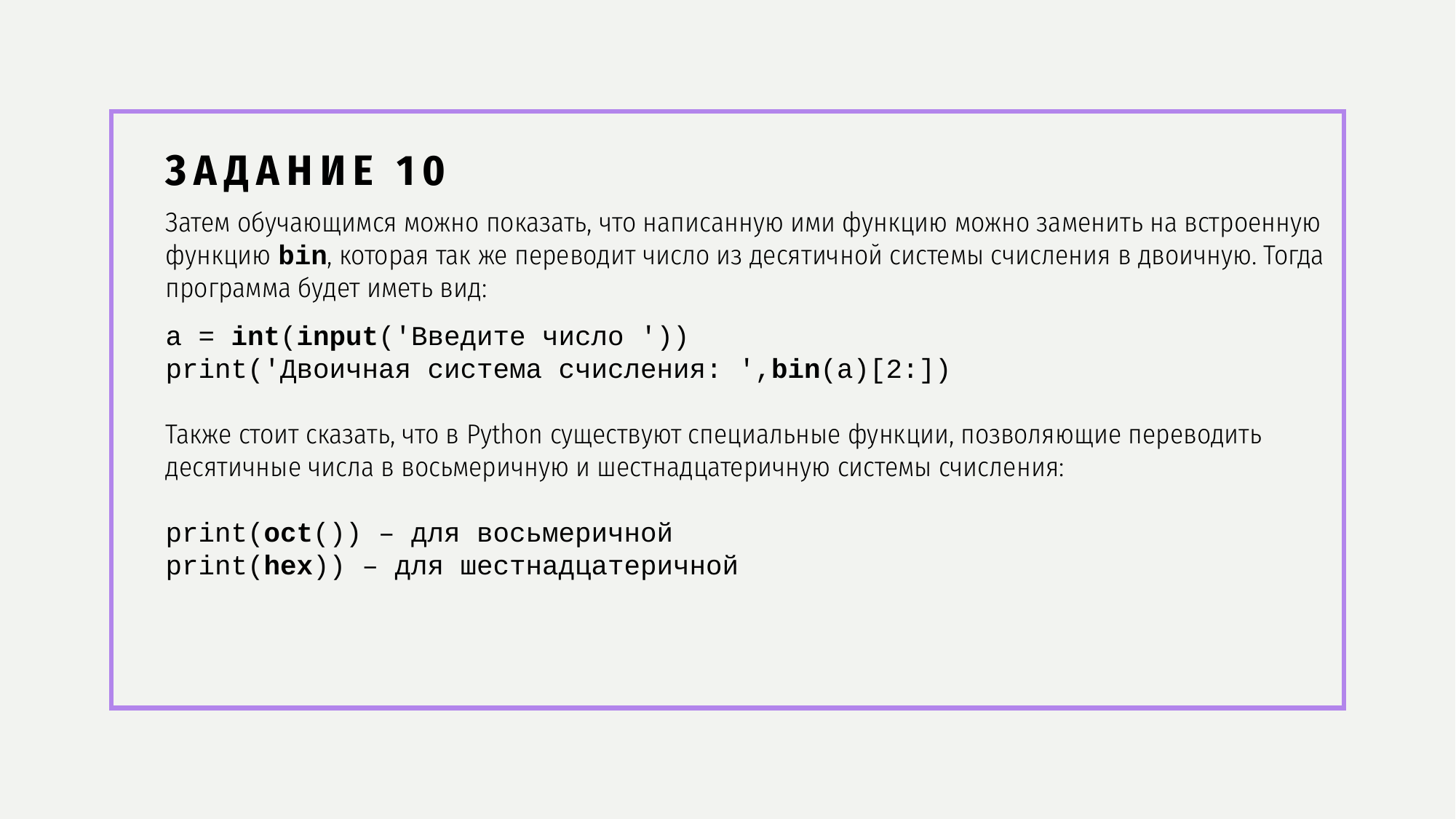

# Задание 10

Затем обучающимся можно показать, что написанную ими функцию можно заменить на встроенную функцию bin, которая так же переводит число из десятичной системы счисления в двоичную. Тогда программа будет иметь вид:
a = int(input('Введите число '))
print('Двоичная система счисления: ',bin(a)[2:])

Также стоит сказать, что в Python существуют специальные функции, позволяющие переводить десятичные числа в восьмеричную и шестнадцатеричную системы счисления:

print(oct()) – для восьмеричной
print(hex)) – для шестнадцатеричной